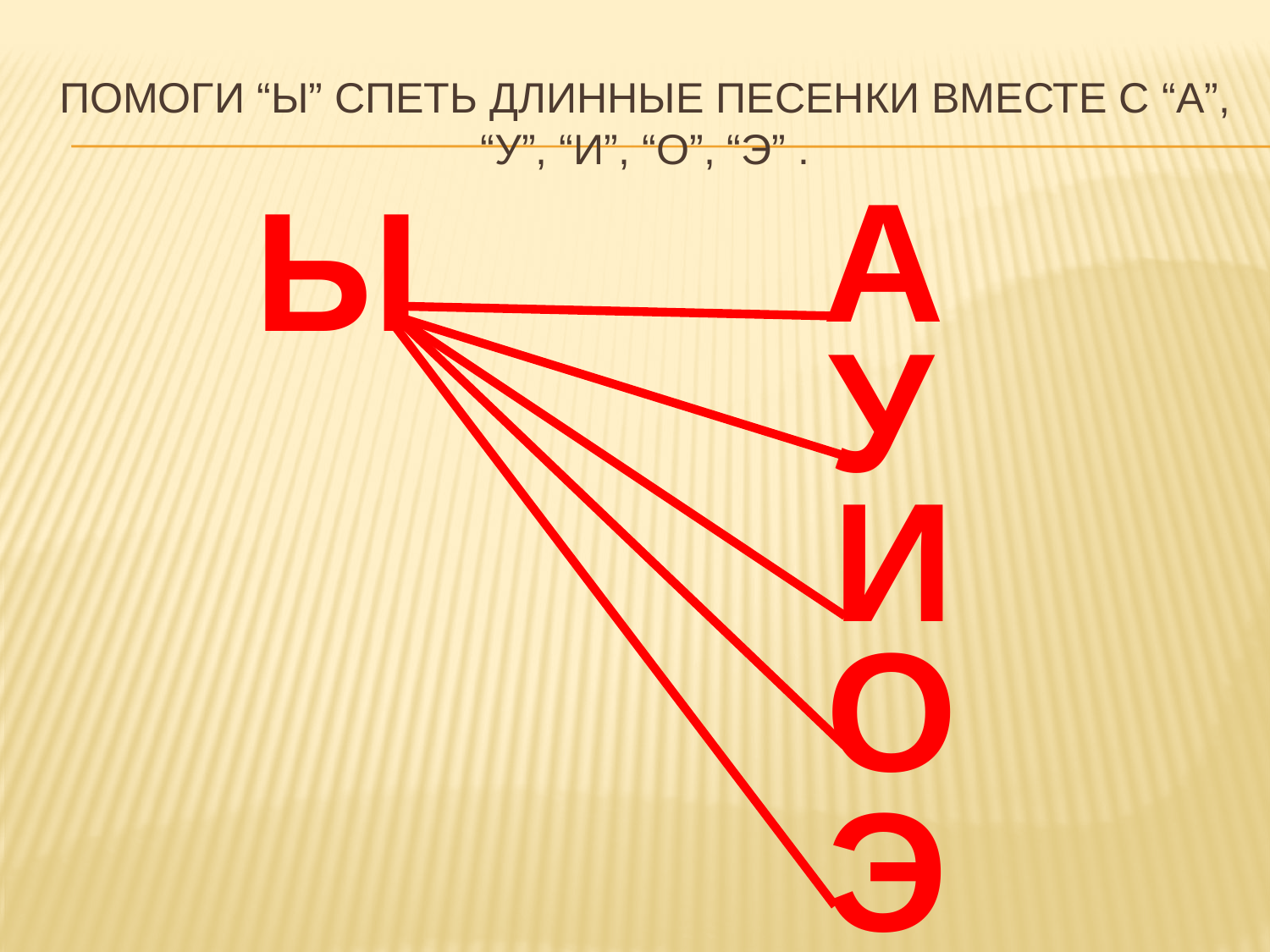

# Помоги “Ы” спеть длиннЫЕ песенкИ вместе с “А”, “У”, “И”, “о”, “э” .
А
Ы
У
И
О
Э